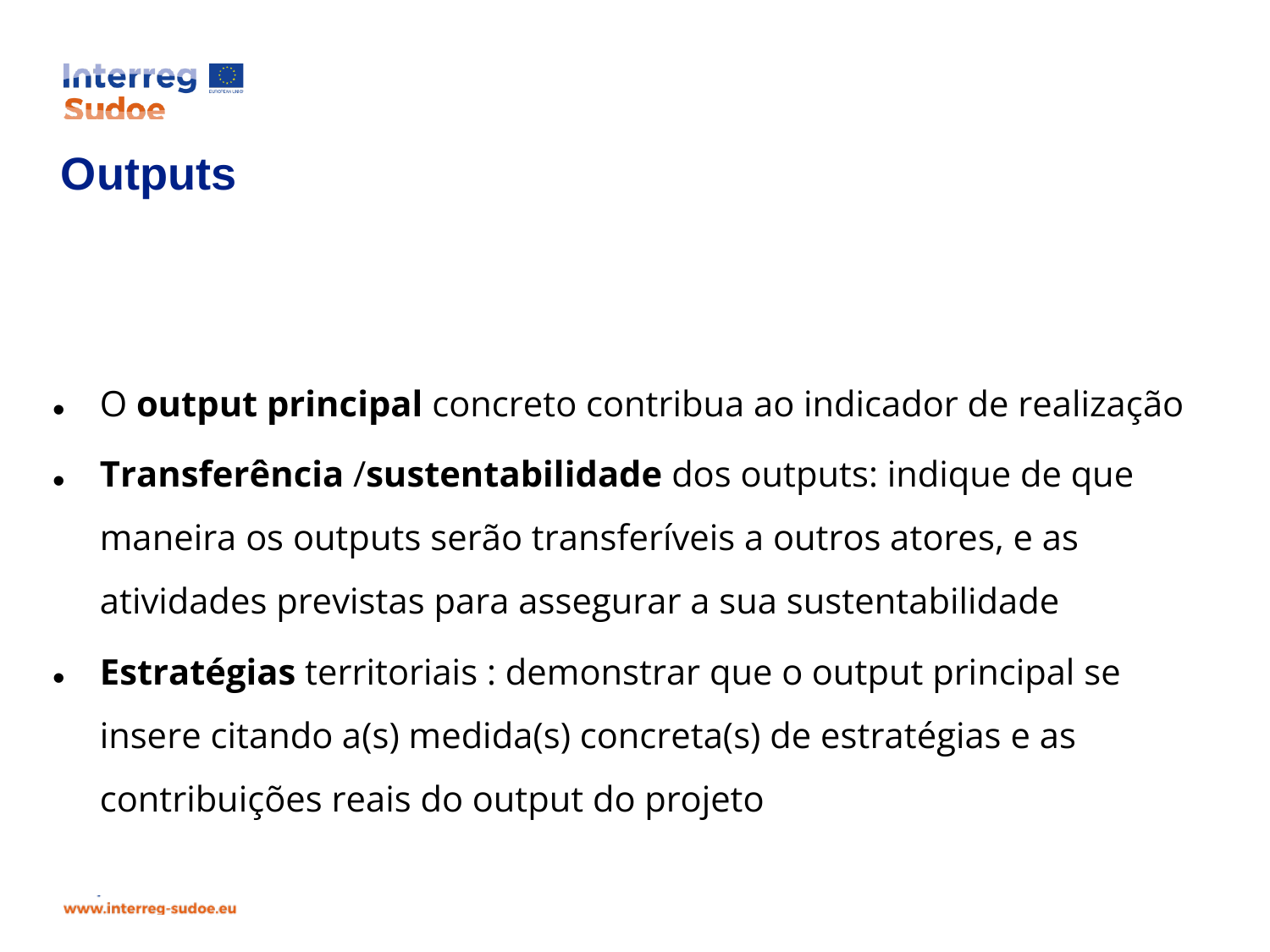

O output principal concreto contribua ao indicador de realização
Transferência /sustentabilidade dos outputs: indique de que maneira os outputs serão transferíveis a outros atores, e as atividades previstas para assegurar a sua sustentabilidade
Estratégias territoriais : demonstrar que o output principal se insere citando a(s) medida(s) concreta(s) de estratégias e as contribuições reais do output do projeto
# Outputs